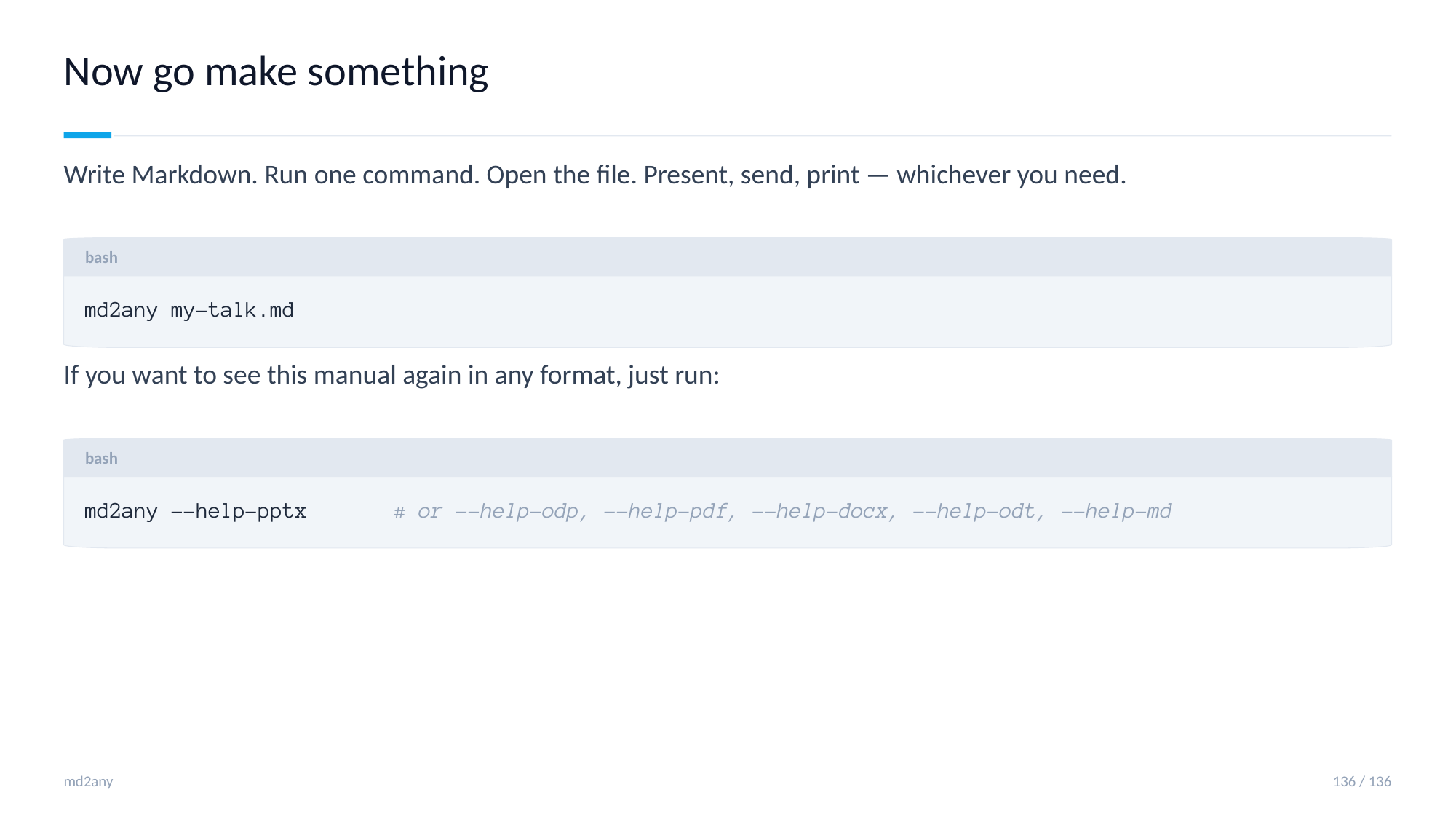

Now go make something

Write Markdown. Run one command. Open the file. Present, send, print — whichever you need.
bash
md2any my-talk.md
If you want to see this manual again in any format, just run:
bash
md2any --help-pptx       # or --help-odp, --help-pdf, --help-docx, --help-odt, --help-md
md2any
136 / 136